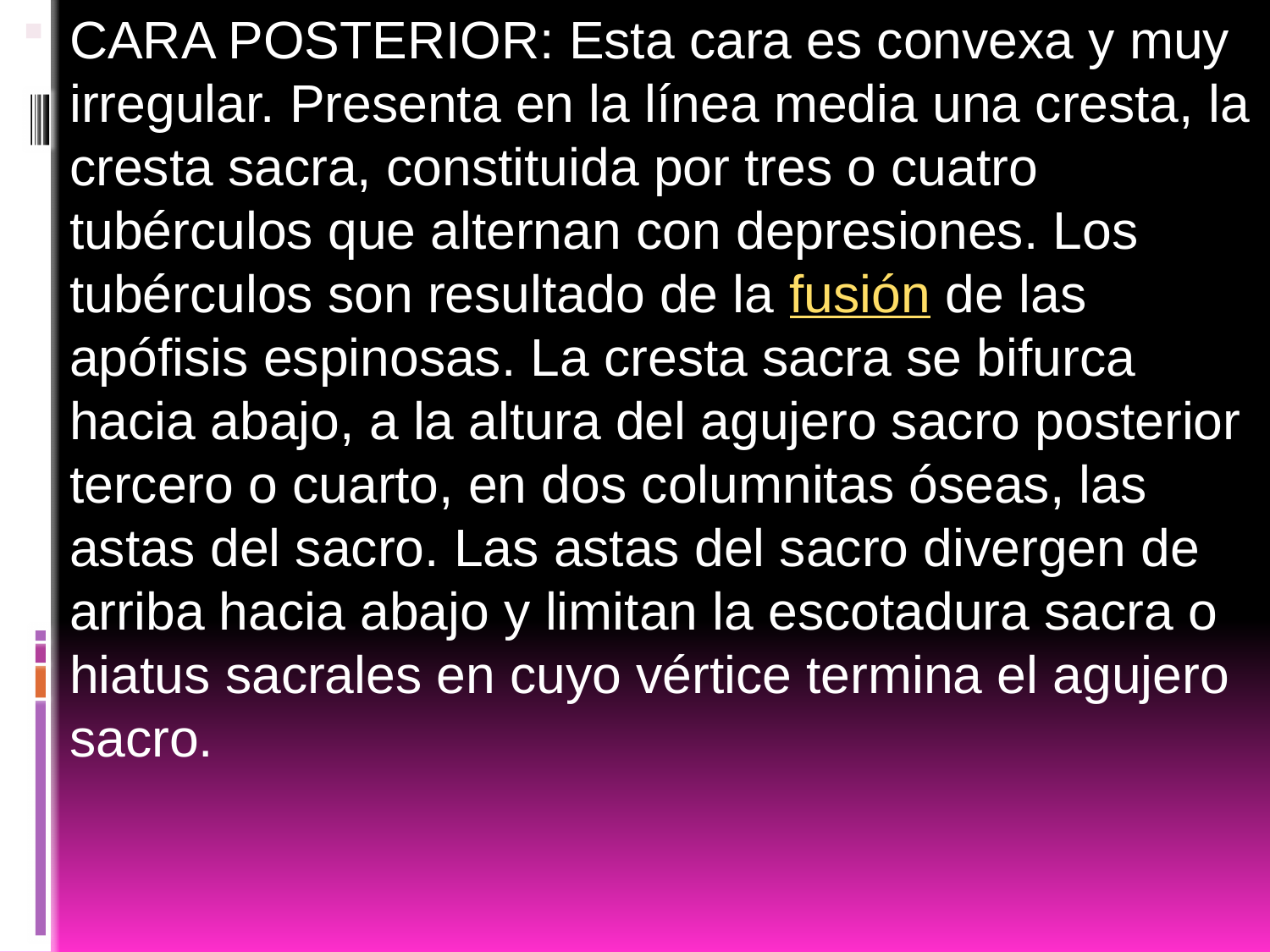

CARA POSTERIOR: Esta cara es convexa y muy irregular. Presenta en la línea media una cresta, la cresta sacra, constituida por tres o cuatro tubérculos que alternan con depresiones. Los tubérculos son resultado de la fusión de las apófisis espinosas. La cresta sacra se bifurca hacia abajo, a la altura del agujero sacro posterior tercero o cuarto, en dos columnitas óseas, las astas del sacro. Las astas del sacro divergen de arriba hacia abajo y limitan la escotadura sacra o hiatus sacrales en cuyo vértice termina el agujero sacro.